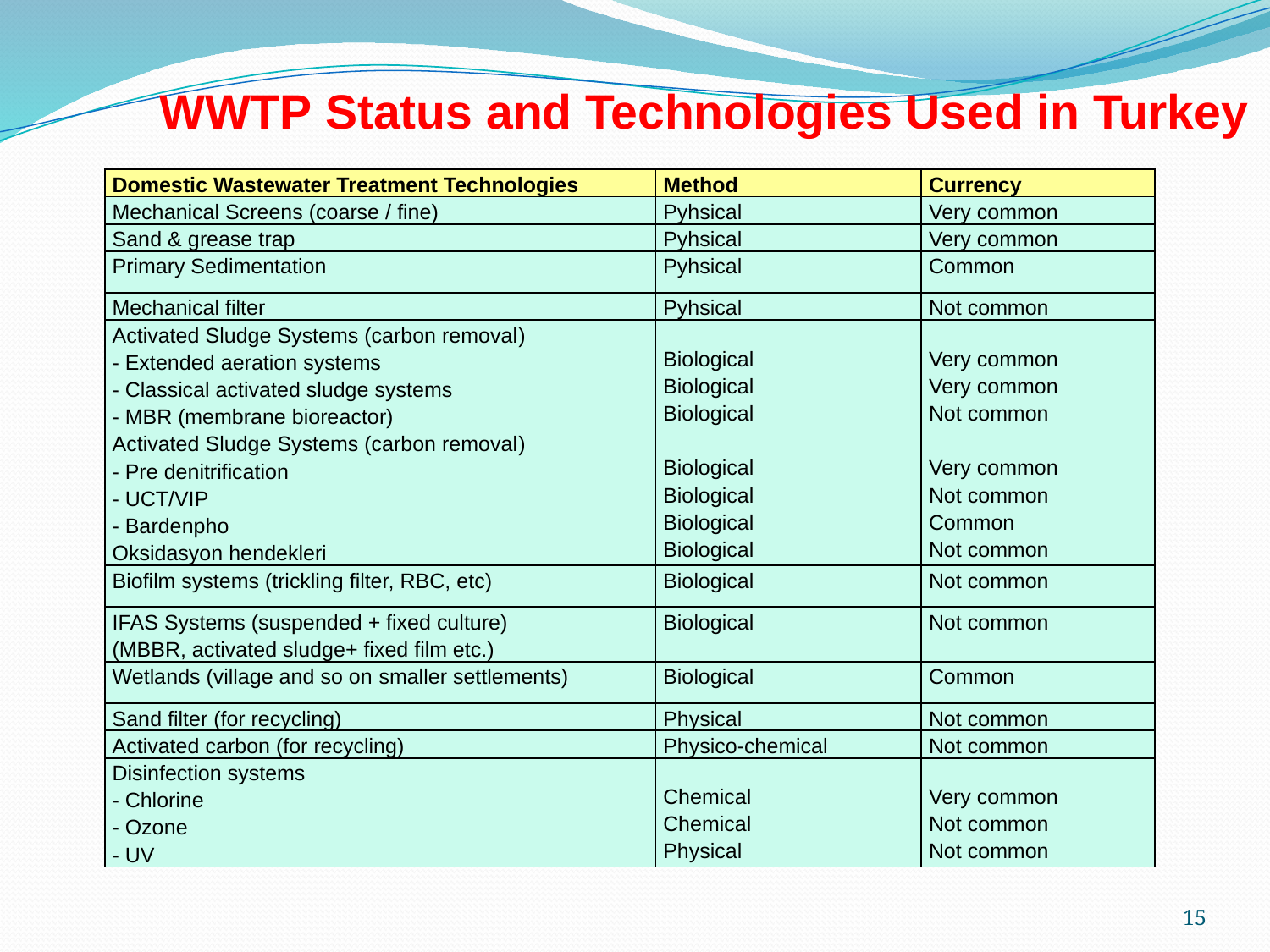

# WWTP Status and Technologies Used in Turkey
| Domestic Wastewater Treatment Technologies | Method | Currency |
| --- | --- | --- |
| Mechanical Screens (coarse / fine) | Pyhsical | Very common |
| Sand & grease trap | Pyhsical | Very common |
| Primary Sedimentation | Pyhsical | Common |
| Mechanical filter | Pyhsical | Not common |
| Activated Sludge Systems (carbon removal) - Extended aeration systems - Classical activated sludge systems - MBR (membrane bioreactor) Activated Sludge Systems (carbon removal) - Pre denitrification - UCT/VIP - Bardenpho Oksidasyon hendekleri | Biological Biological Biological Biological Biological Biological Biological | Very common Very common Not common Very common Not common Common Not common |
| Biofilm systems (trickling filter, RBC, etc) | Biological | Not common |
| IFAS Systems (suspended + fixed culture) (MBBR, activated sludge+ fixed film etc.) | Biological | Not common |
| Wetlands (village and so on smaller settlements) | Biological | Common |
| Sand filter (for recycling) | Physical | Not common |
| Activated carbon (for recycling) | Physico-chemical | Not common |
| Disinfection systems - Chlorine - Ozone - UV | Chemical Chemical Physical | Very common Not common Not common |
15